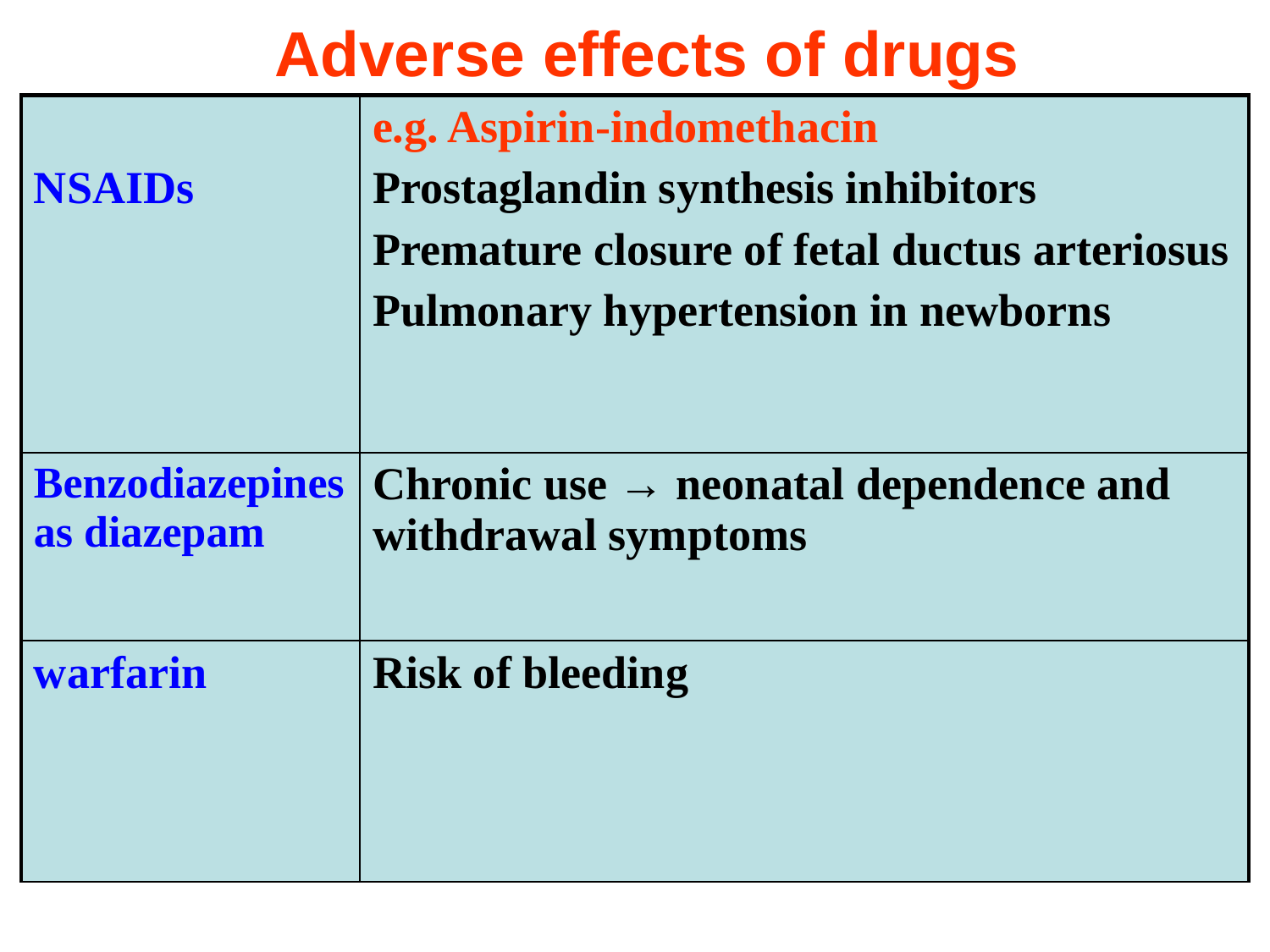

Adverse effects of drugs
| NSAIDs | e.g. Aspirin-indomethacin Prostaglandin synthesis inhibitors Premature closure of fetal ductus arteriosus Pulmonary hypertension in newborns |
| --- | --- |
| Benzodiazepines as diazepam | Chronic use → neonatal dependence and withdrawal symptoms |
| warfarin | Risk of bleeding |